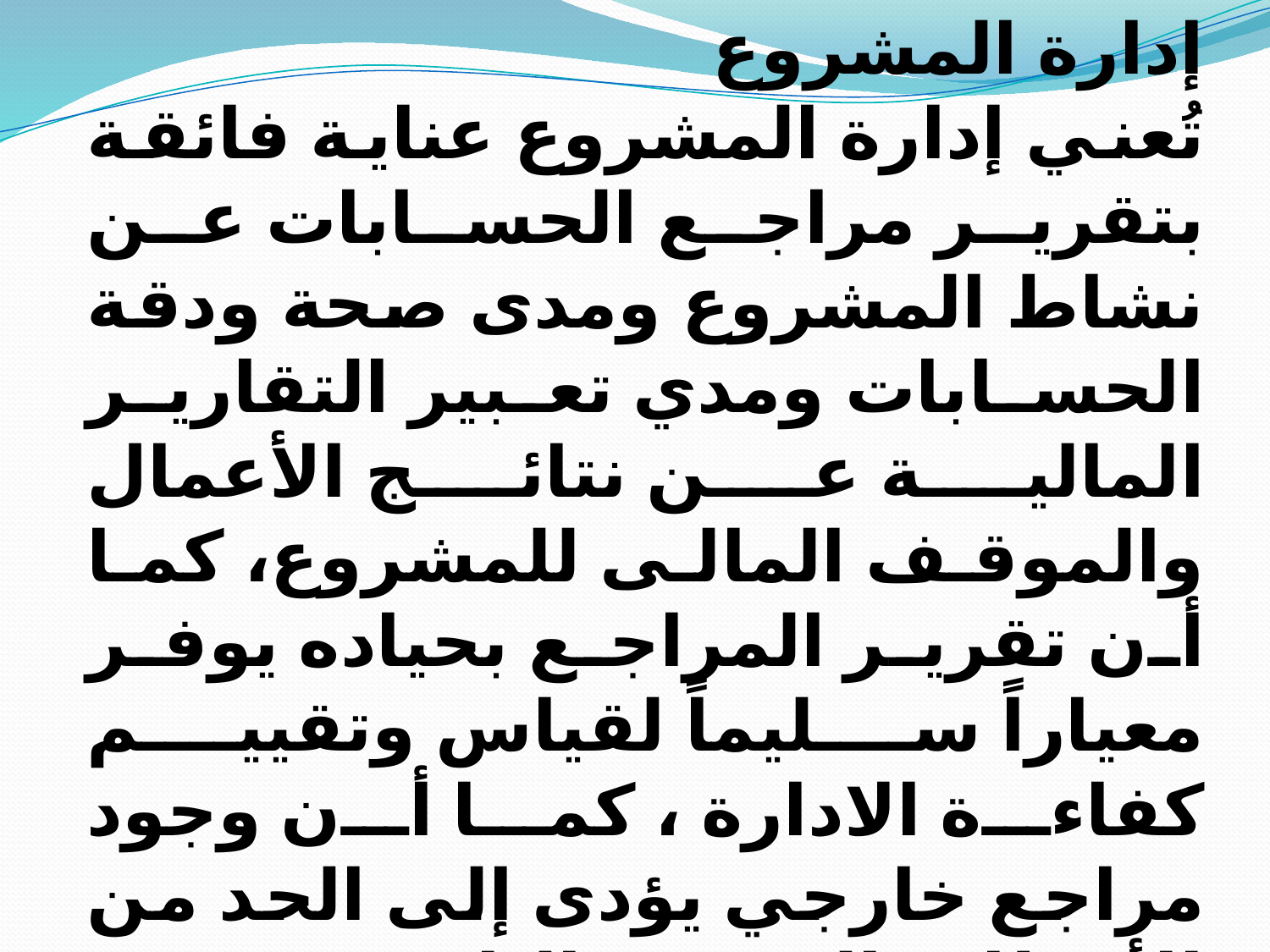

إدارة المشروع
	تُعني إدارة المشروع عناية فائقة بتقرير مراجع الحسابات عن نشاط المشروع ومدى صحة ودقة الحسابات ومدي تعبير التقارير المالية عن نتائج الأعمال والموقف المالى للمشروع، كما أن تقرير المراجع بحياده يوفر معياراً سليماً لقياس وتقييم كفاءة الادارة ، كما أن وجود مراجع خارجي يؤدى إلى الحد من الأخطاء والتزوير والتلاعب.